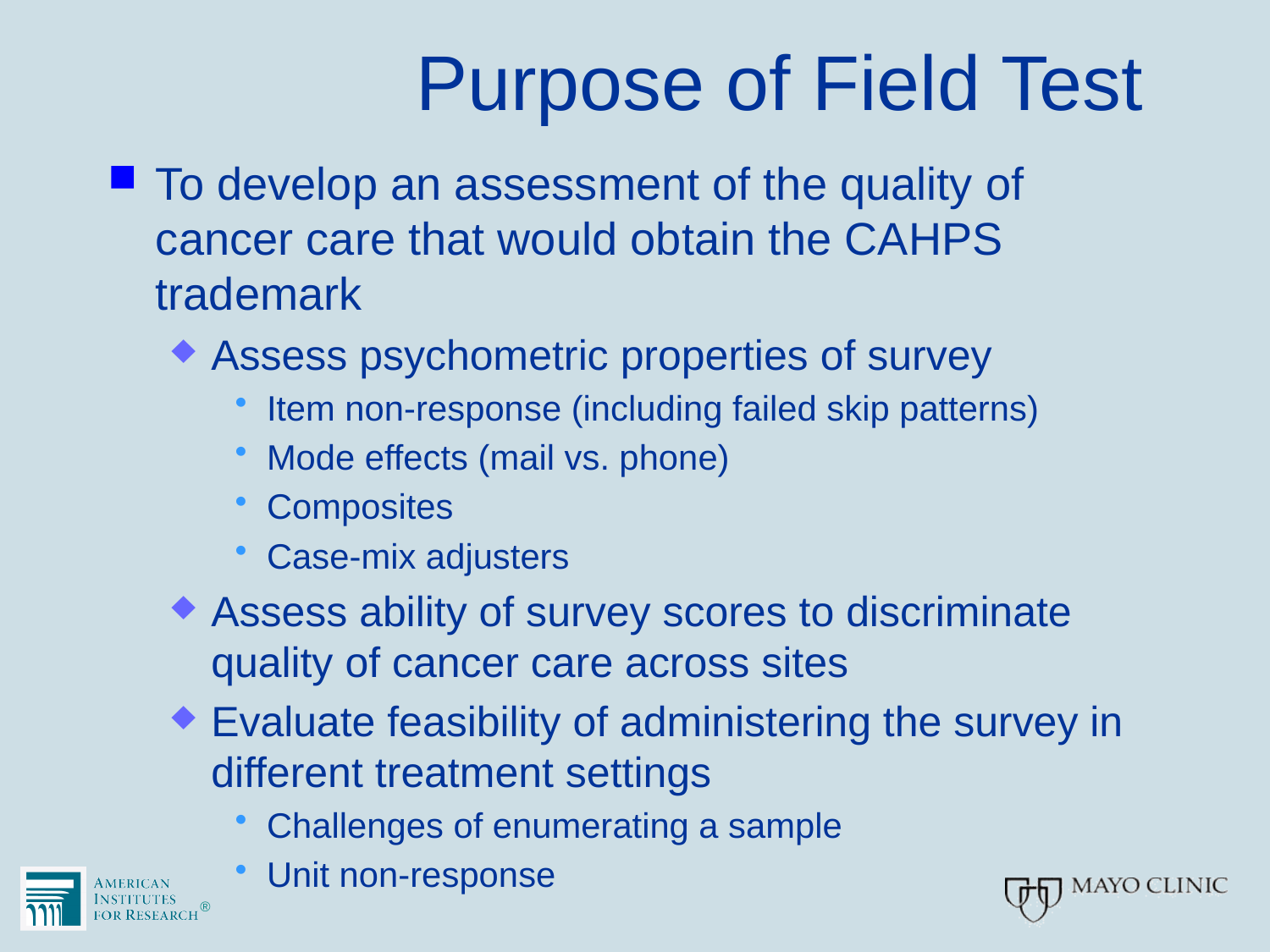

# Purpose of Field Test
To develop an assessment of the quality of cancer care that would obtain the CAHPS trademark
Assess psychometric properties of survey
Item non-response (including failed skip patterns)
Mode effects (mail vs. phone)
Composites
Case-mix adjusters
Assess ability of survey scores to discriminate quality of cancer care across sites
Evaluate feasibility of administering the survey in different treatment settings
Challenges of enumerating a sample
Unit non-response